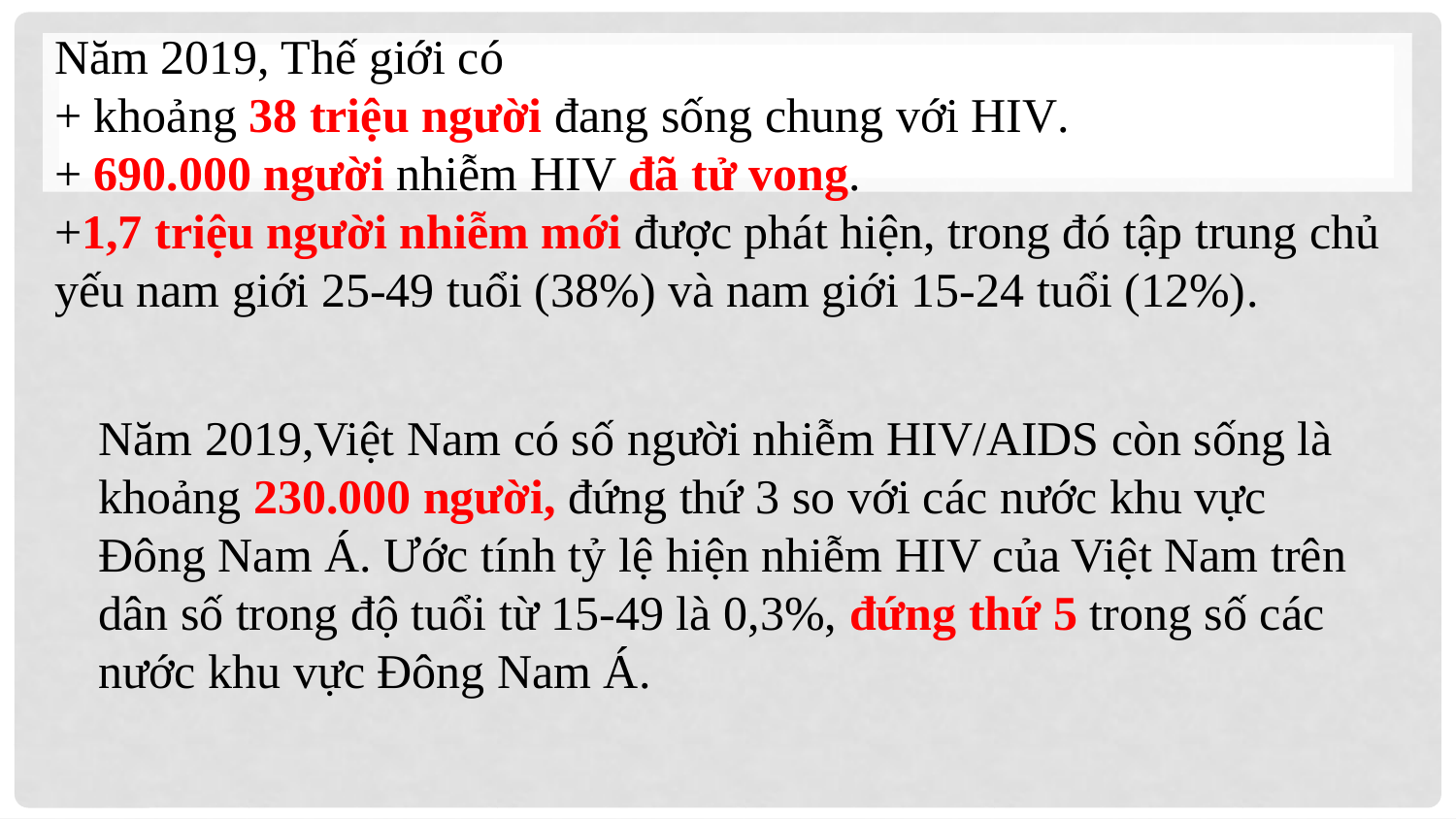

Năm 2019, Thế giới có
+ khoảng 38 triệu người đang sống chung với HIV.
+ 690.000 người nhiễm HIV đã tử vong.
+1,7 triệu người nhiễm mới được phát hiện, trong đó tập trung chủ yếu nam giới 25-49 tuổi (38%) và nam giới 15-24 tuổi (12%).
Năm 2019,Việt Nam có số người nhiễm HIV/AIDS còn sống là khoảng 230.000 người, đứng thứ 3 so với các nước khu vực Đông Nam Á. Ước tính tỷ lệ hiện nhiễm HIV của Việt Nam trên dân số trong độ tuổi từ 15-49 là 0,3%, đứng thứ 5 trong số các nước khu vực Đông Nam Á.